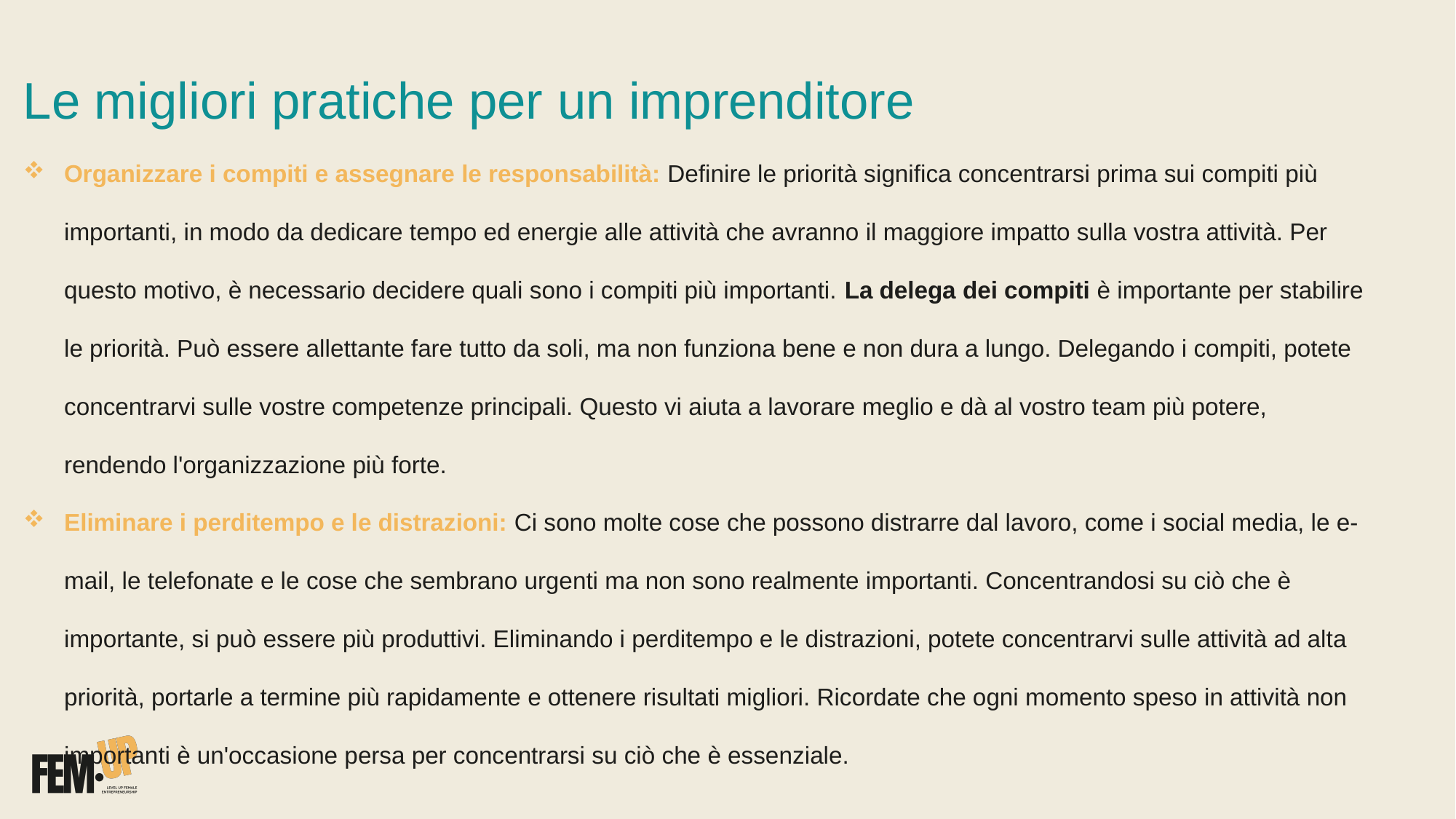

Le migliori pratiche per un imprenditore
Organizzare i compiti e assegnare le responsabilità: Definire le priorità significa concentrarsi prima sui compiti più importanti, in modo da dedicare tempo ed energie alle attività che avranno il maggiore impatto sulla vostra attività. Per questo motivo, è necessario decidere quali sono i compiti più importanti. La delega dei compiti è importante per stabilire le priorità. Può essere allettante fare tutto da soli, ma non funziona bene e non dura a lungo. Delegando i compiti, potete concentrarvi sulle vostre competenze principali. Questo vi aiuta a lavorare meglio e dà al vostro team più potere, rendendo l'organizzazione più forte.
Eliminare i perditempo e le distrazioni: Ci sono molte cose che possono distrarre dal lavoro, come i social media, le e-mail, le telefonate e le cose che sembrano urgenti ma non sono realmente importanti. Concentrandosi su ciò che è importante, si può essere più produttivi. Eliminando i perditempo e le distrazioni, potete concentrarvi sulle attività ad alta priorità, portarle a termine più rapidamente e ottenere risultati migliori. Ricordate che ogni momento speso in attività non importanti è un'occasione persa per concentrarsi su ciò che è essenziale.